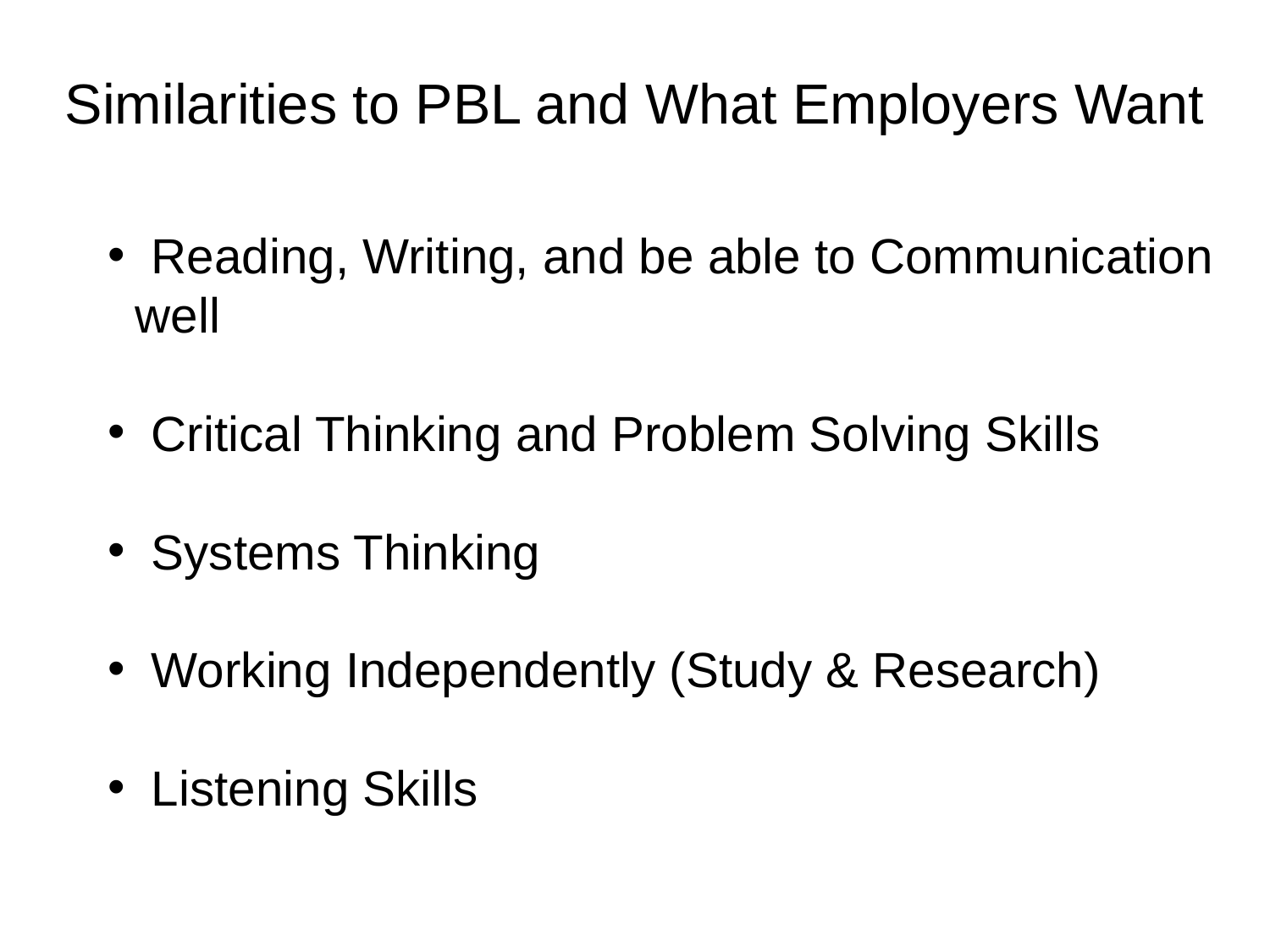

Similarities to PBL and What Employers Want

 Reading, Writing, and be able to Communication
  well

 Critical Thinking and Problem Solving Skills

 Systems Thinking

 Working Independently (Study & Research)

 Listening Skills